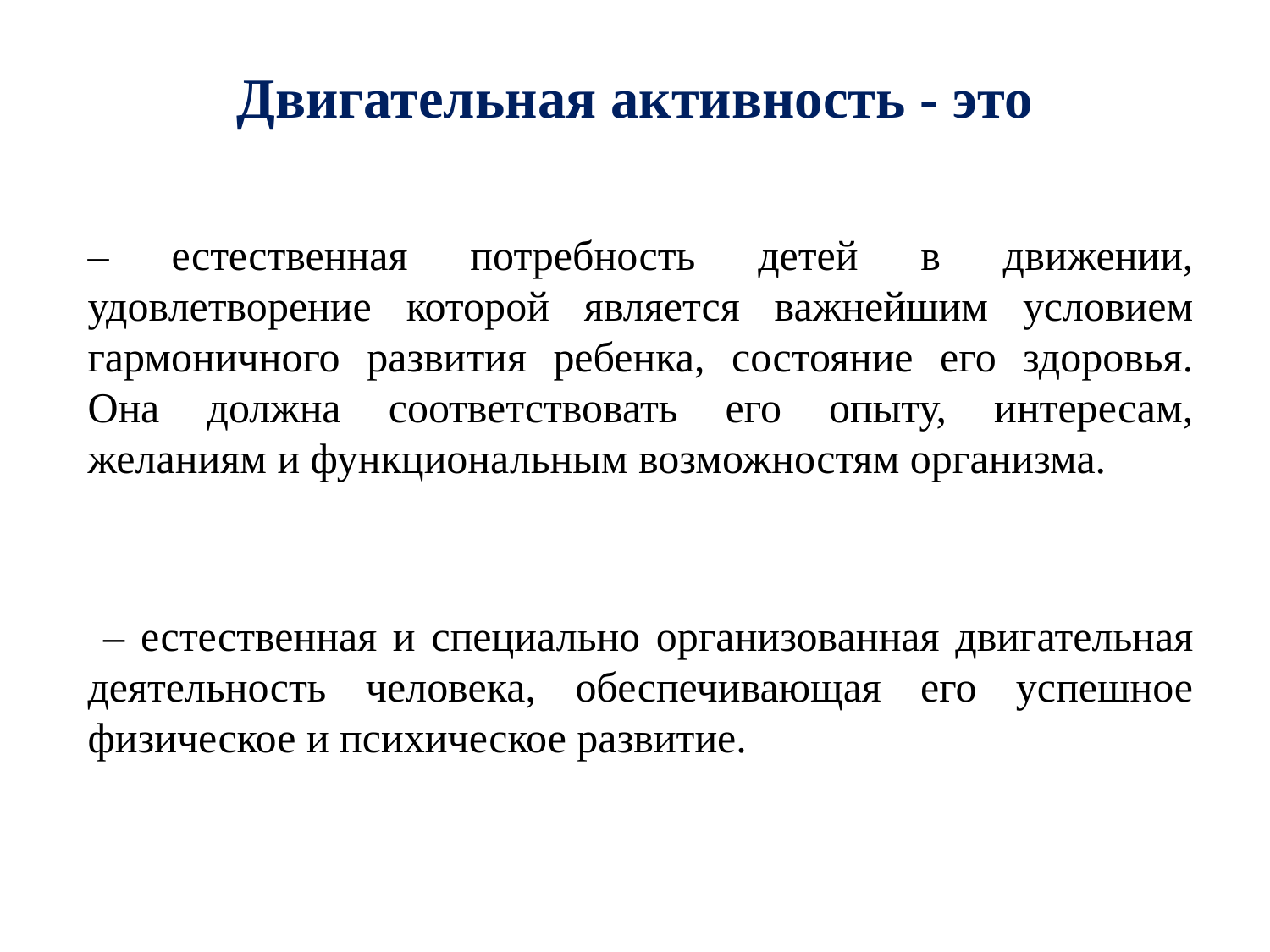

# Двигательная активность - это
– естественная потребность детей в движении, удовлетворение которой является важнейшим условием гармоничного развития ребенка, состояние его здоровья. Она должна соответствовать его опыту, интересам, желаниям и функциональным возможностям организма.

 – естественная и специально организованная двигательная деятельность человека, обеспечивающая его успешное физическое и психическое развитие.